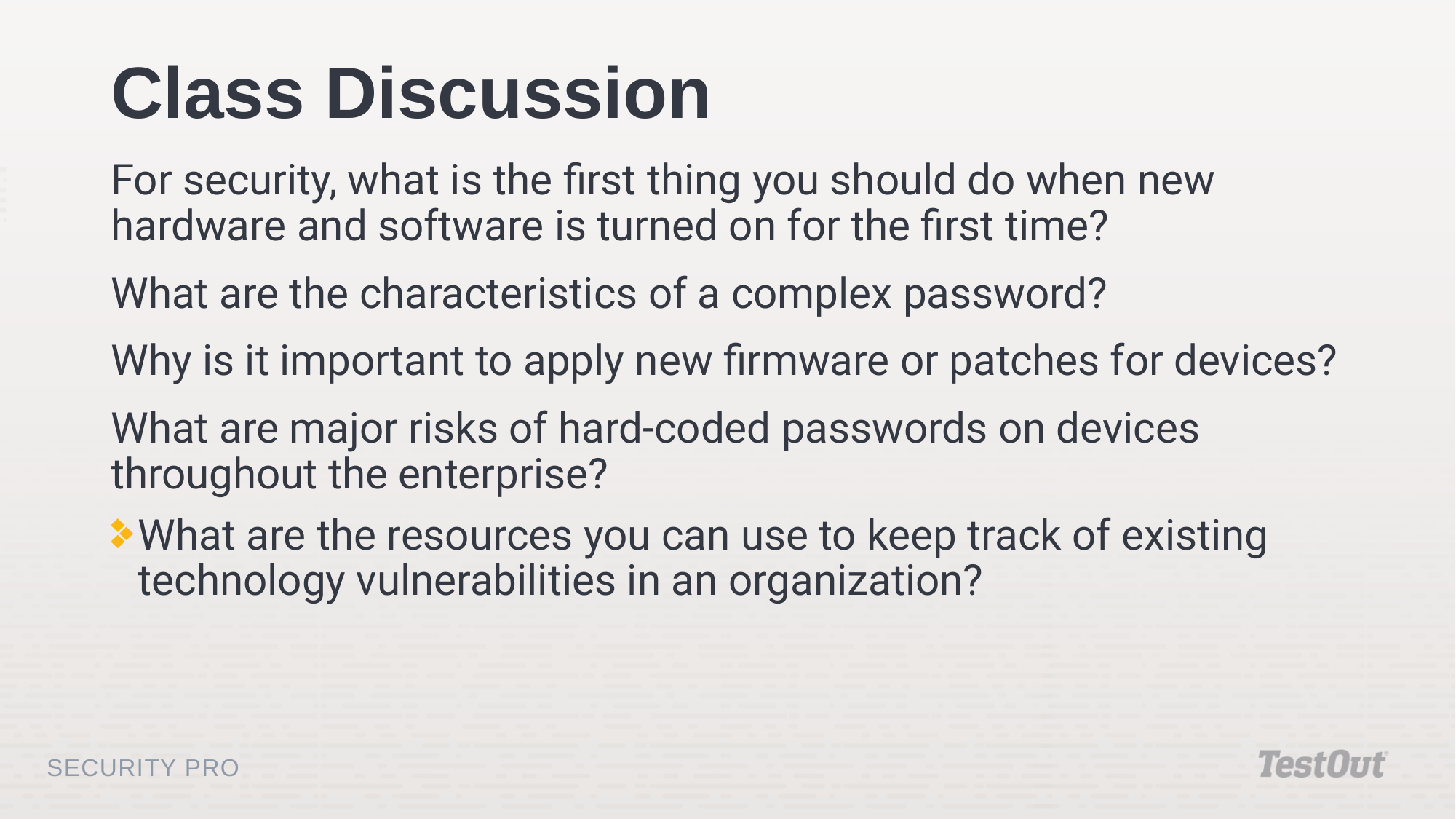

# Class Discussion
For security, what is the first thing you should do when new hardware and software is turned on for the first time?
What are the characteristics of a complex password?
Why is it important to apply new firmware or patches for devices?
What are major risks of hard-coded passwords on devices throughout the enterprise?
What are the resources you can use to keep track of existing technology vulnerabilities in an organization?
Security Pro